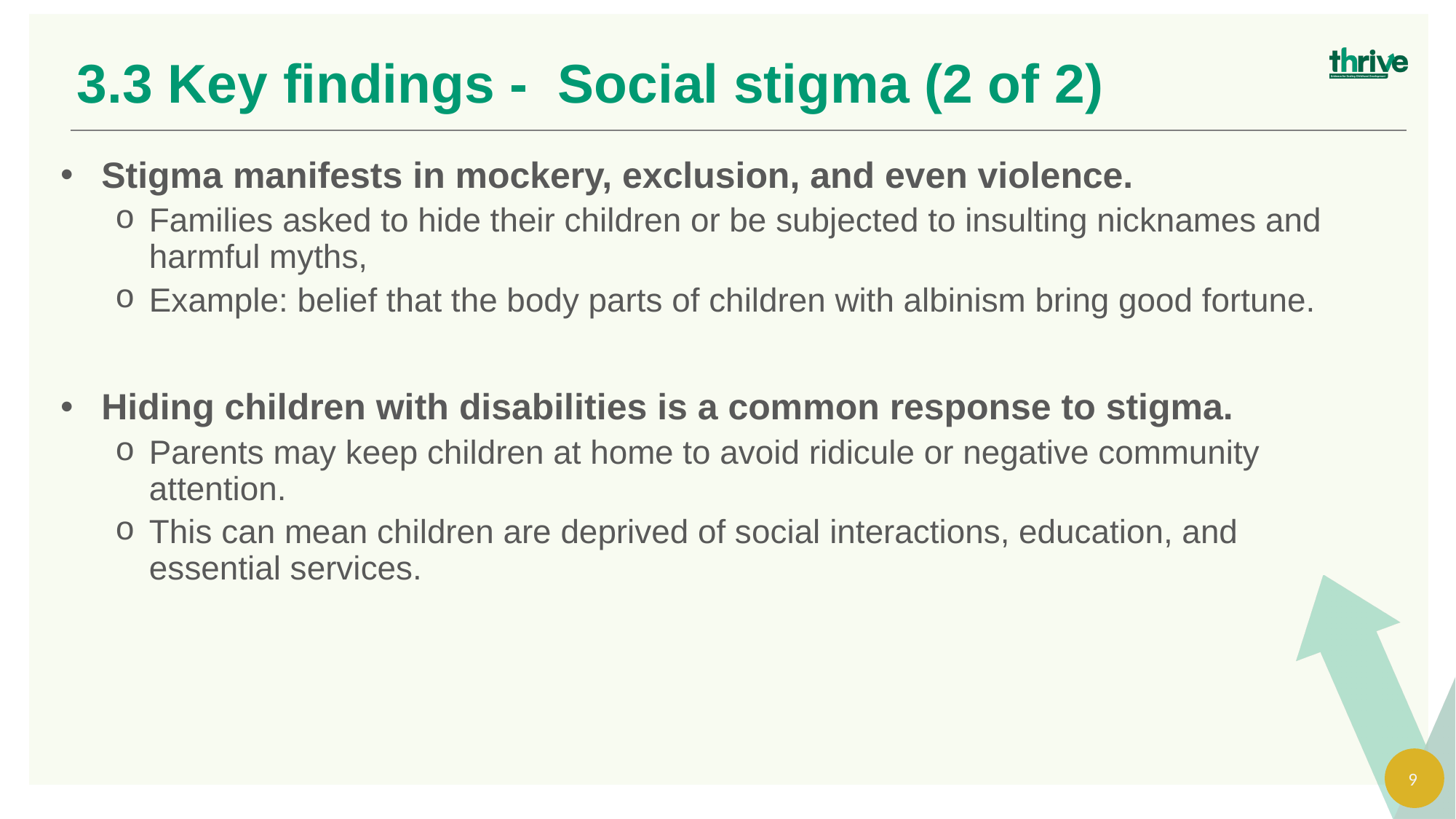

3.3 Key findings -  Social stigma (2 of 2)

Stigma manifests in mockery, exclusion, and even violence.
Families asked to hide their children or be subjected to insulting nicknames and harmful myths,
Example: belief that the body parts of children with albinism bring good fortune.

Hiding children with disabilities is a common response to stigma.
Parents may keep children at home to avoid ridicule or negative community attention.
This can mean children are deprived of social interactions, education, and essential services.